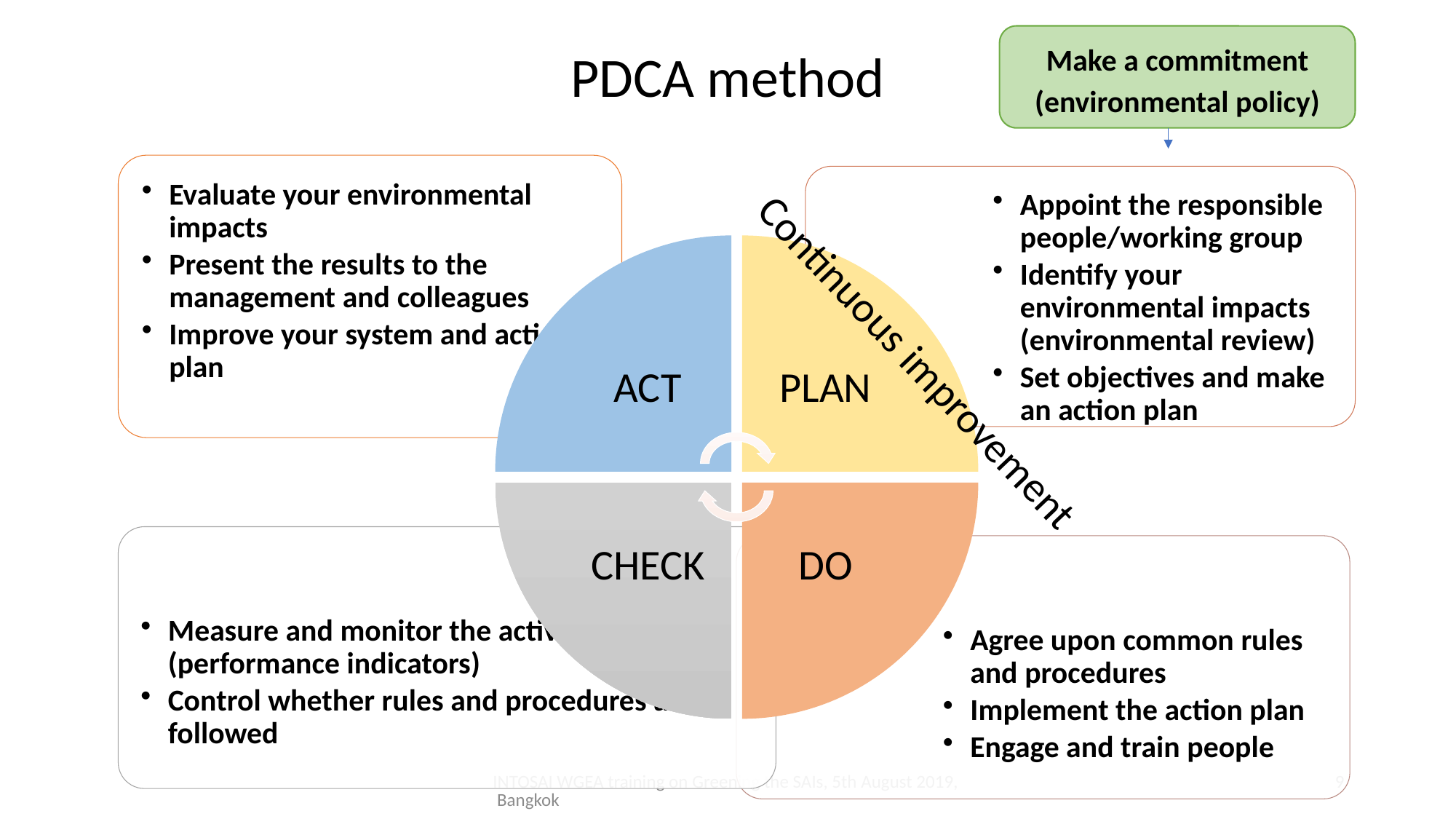

Make a commitment (environmental policy)
# PDCA method
Agree upon common rules and procedures
Implement the action plan
Engage and train people
Measure and monitor the activities (performance indicators)
Control whether rules and procedures are followed

Appoint the responsible people/working group
Identify your environmental impacts (environmental review)
Set objectives and make an action plan
Evaluate your environmental impacts
Present the results to the management and colleagues
Improve your system and action plan
ACT
PLAN
DO
CHECK
Continuous improvement
INTOSAI WGEA training on Greening the SAIs, 5th August 2019, Bangkok
9